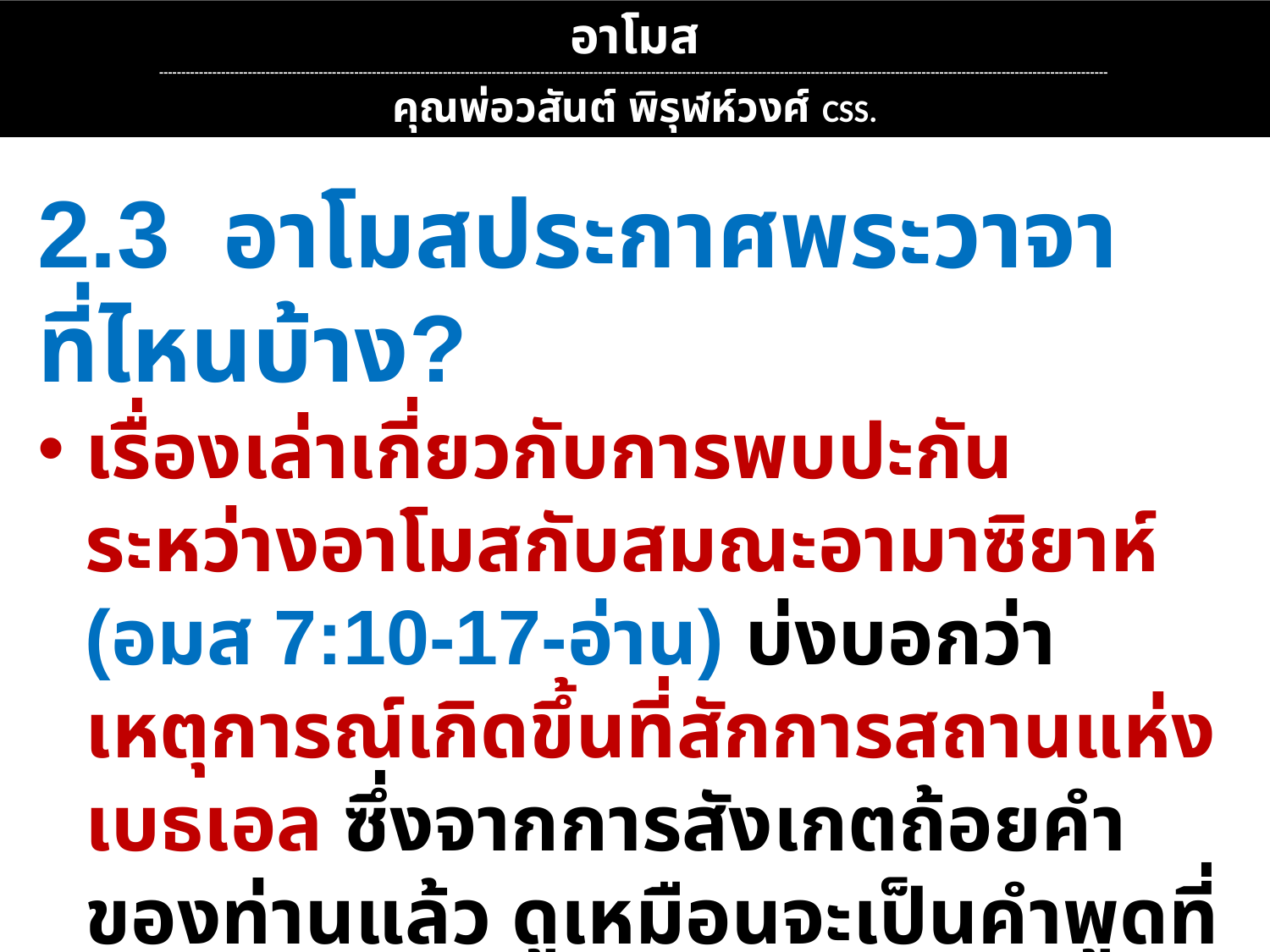

อาโมส
----------------------------------------------------------------------------------------------------------------------------------------------------------------------------------------------------------------------
คุณพ่อวสันต์ พิรุฬห์วงศ์ CSS.
2.3  อาโมสประกาศพระวาจาที่ไหนบ้าง?
เรื่องเล่าเกี่ยวกับการพบปะกันระหว่างอาโมสกับสมณะอามาซิยาห์ (อมส 7:10-17-อ่าน) บ่งบอกว่าเหตุการณ์เกิดขึ้นที่สักการสถานแห่งเบธเอล ซึ่งจากการสังเกตถ้อยคำของท่านแล้ว ดูเหมือนจะเป็นคำพูดที่เหมาะกับผู้ฟังที่มารวมตัวกันในพิธีการทางศาสนาที่สำคัญของชาวอิสราเอลเพื่อการเฉลิมฉลอง